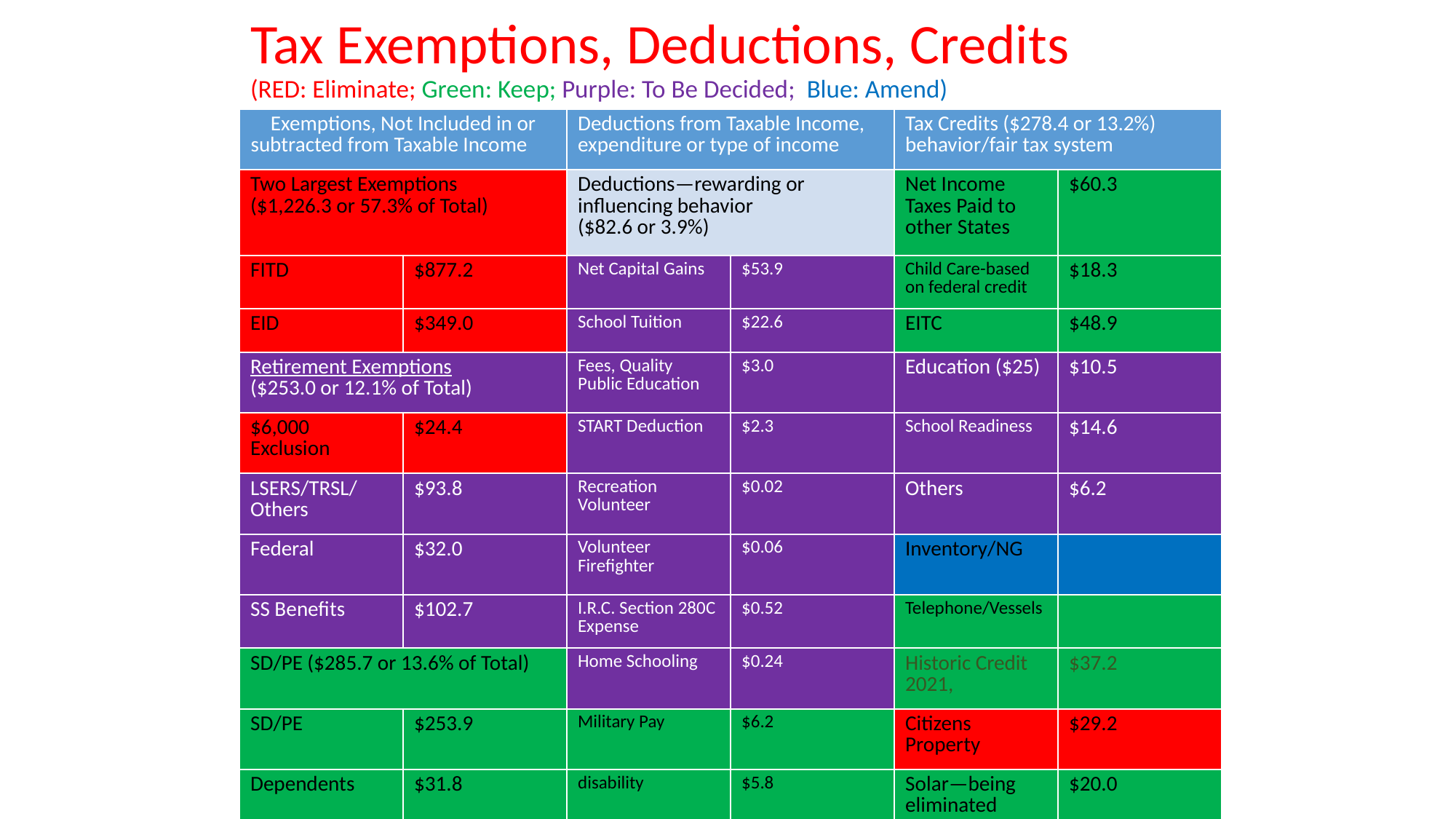

# Tax Exemptions, Deductions, Credits (RED: Eliminate; Green: Keep; Purple: To Be Decided;  Blue: Amend)
| Exemptions, Not Included in or subtracted from Taxable Income |  | Deductions from Taxable Income, expenditure or type of income |  | Tax Credits ($278.4 or 13.2%) behavior/fair tax system |  |
| --- | --- | --- | --- | --- | --- |
| Two Largest Exemptions ($1,226.3 or 57.3% of Total) |  | Deductions—rewarding or influencing behavior ($82.6 or 3.9%) |  | Net Income Taxes Paid to other States | $60.3 |
| FITD | $877.2 | Net Capital Gains | $53.9 | Child Care-based on federal credit | $18.3 |
| EID | $349.0 | School Tuition | $22.6 | EITC | $48.9 |
| Retirement Exemptions ($253.0 or 12.1% of Total) |  | Fees, Quality Public Education | $3.0 | Education ($25) | $10.5 |
| $6,000 Exclusion | $24.4 | START Deduction | $2.3 | School Readiness | $14.6 |
| LSERS/TRSL/ Others | $93.8 | Recreation Volunteer | $0.02 | Others | $6.2 |
| Federal | $32.0 | Volunteer Firefighter | $0.06 | Inventory/NG |  |
| SS Benefits | $102.7 | I.R.C. Section 280C Expense | $0.52 | Telephone/Vessels |  |
| SD/PE ($285.7 or 13.6% of Total) |  | Home Schooling | $0.24 | Historic Credit 2021, | $37.2 |
| SD/PE | $253.9 | Military Pay | $6.2 | Citizens Property | $29.2 |
| Dependents | $31.8 | disability | $5.8 | Solar—being eliminated | $20.0 |